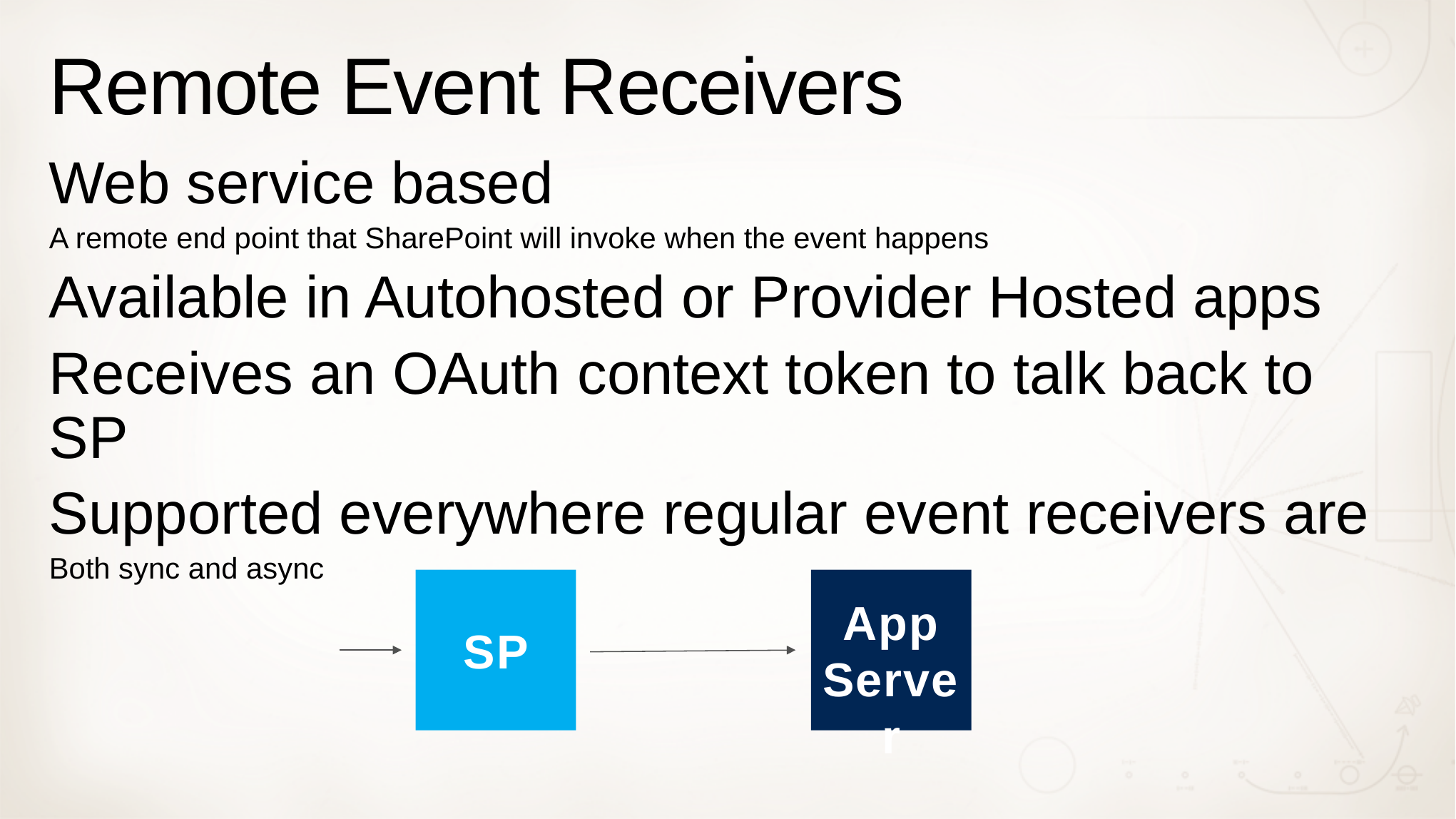

# Remote Event Receivers
Web service based
A remote end point that SharePoint will invoke when the event happens
Available in Autohosted or Provider Hosted apps
Receives an OAuth context token to talk back to SP
Supported everywhere regular event receivers are
Both sync and async

App Server
SP